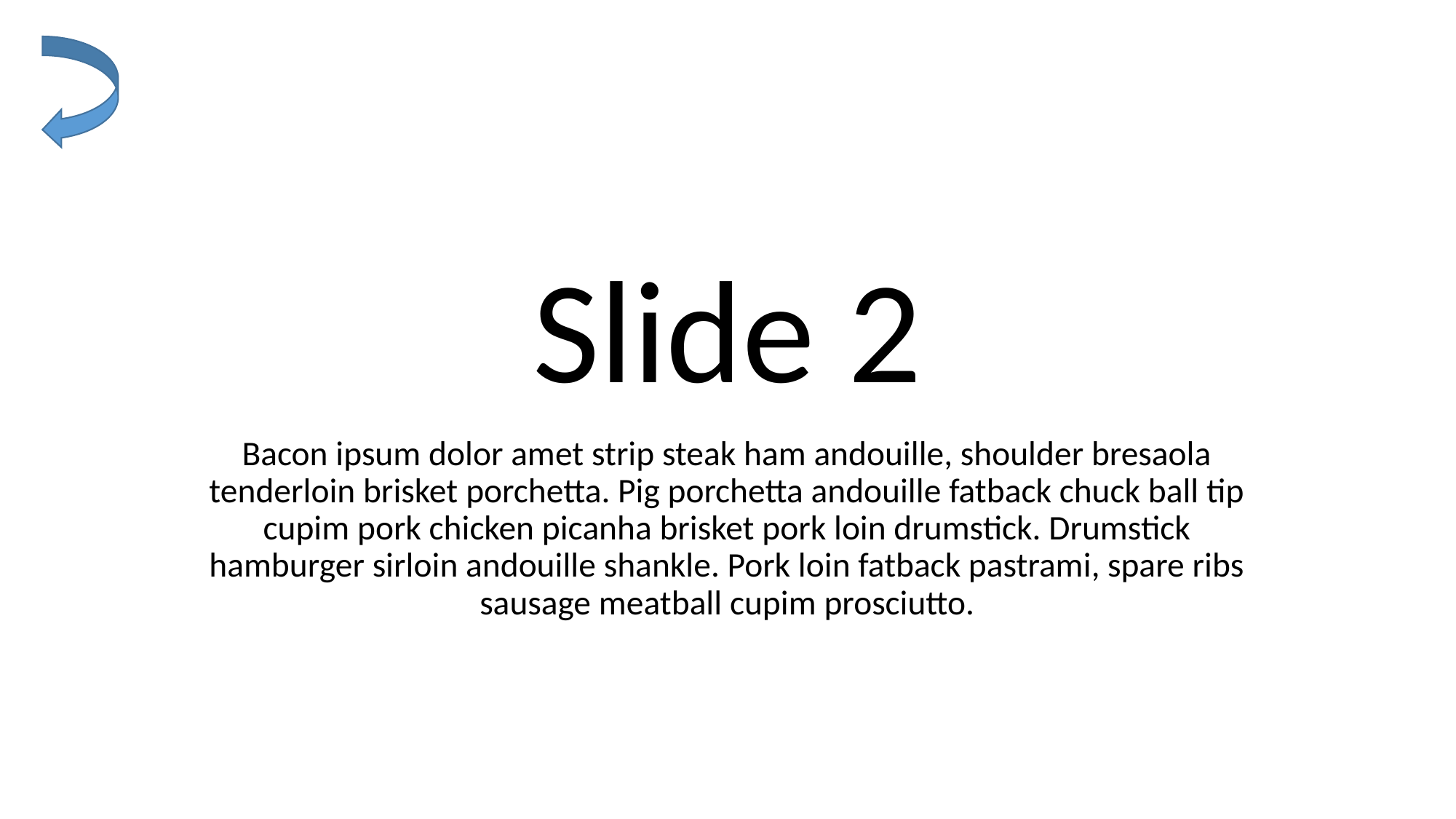

# Slide 2
Bacon ipsum dolor amet strip steak ham andouille, shoulder bresaola tenderloin brisket porchetta. Pig porchetta andouille fatback chuck ball tip cupim pork chicken picanha brisket pork loin drumstick. Drumstick hamburger sirloin andouille shankle. Pork loin fatback pastrami, spare ribs sausage meatball cupim prosciutto.